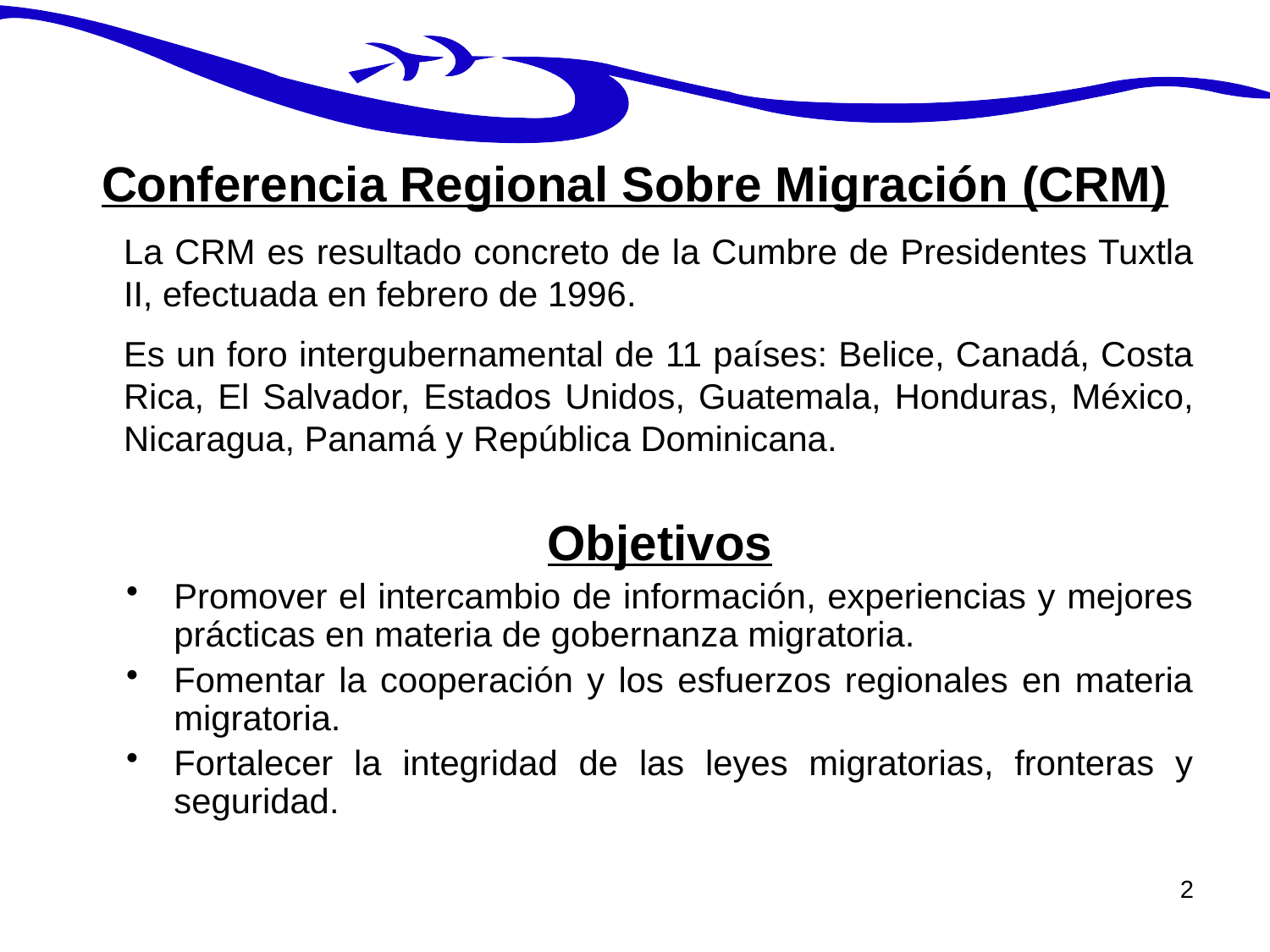

Conferencia Regional Sobre Migración (CRM)
	La CRM es resultado concreto de la Cumbre de Presidentes Tuxtla II, efectuada en febrero de 1996.
	Es un foro intergubernamental de 11 países: Belice, Canadá, Costa Rica, El Salvador, Estados Unidos, Guatemala, Honduras, México, Nicaragua, Panamá y República Dominicana.
Objetivos
Promover el intercambio de información, experiencias y mejores prácticas en materia de gobernanza migratoria.
Fomentar la cooperación y los esfuerzos regionales en materia migratoria.
Fortalecer la integridad de las leyes migratorias, fronteras y seguridad.
2